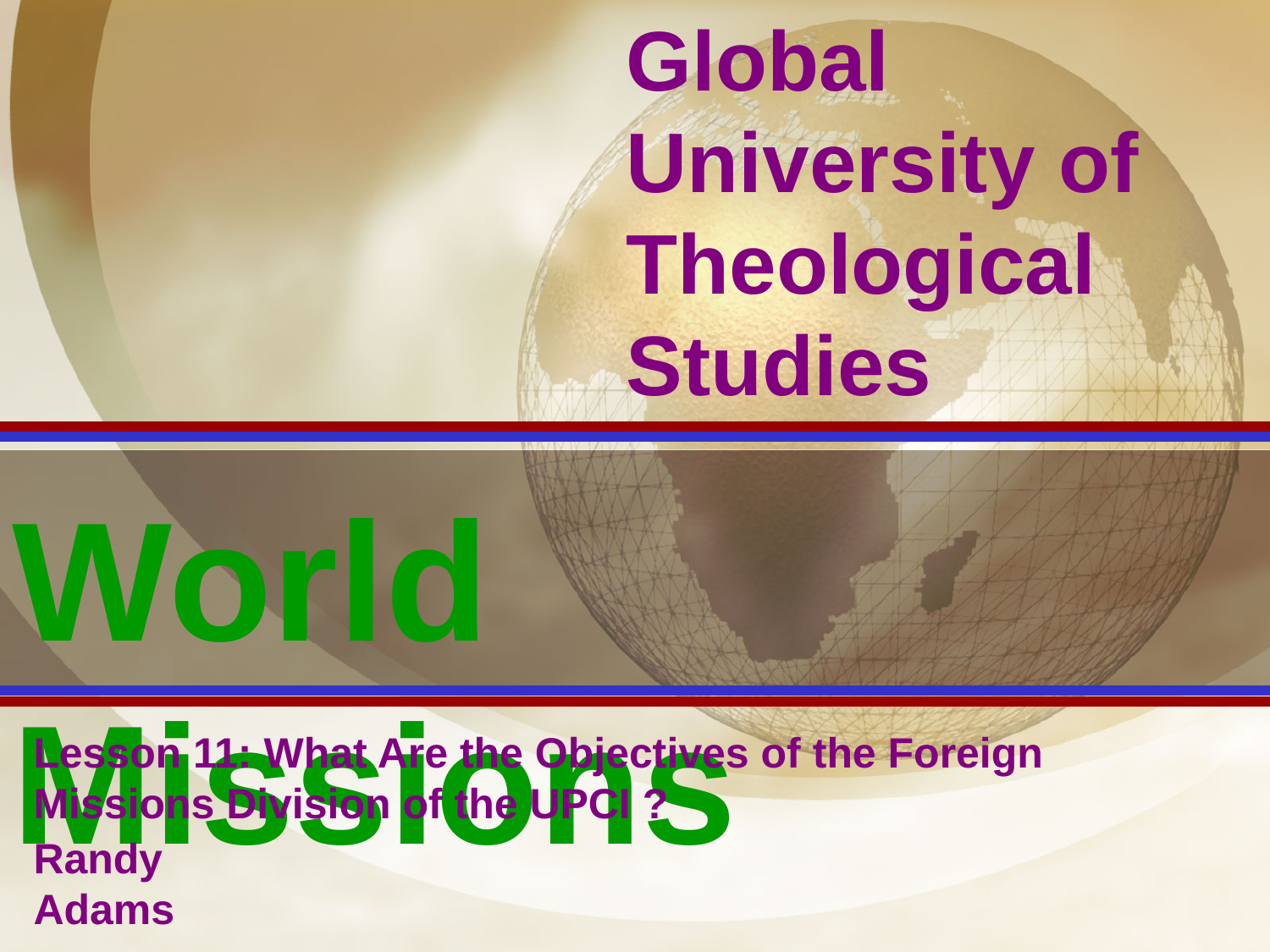

Global University of Theological Studies
World Missions
Lesson 11: What Are the Objectives of the Foreign Missions Division of the UPCI ?
Randy Adams